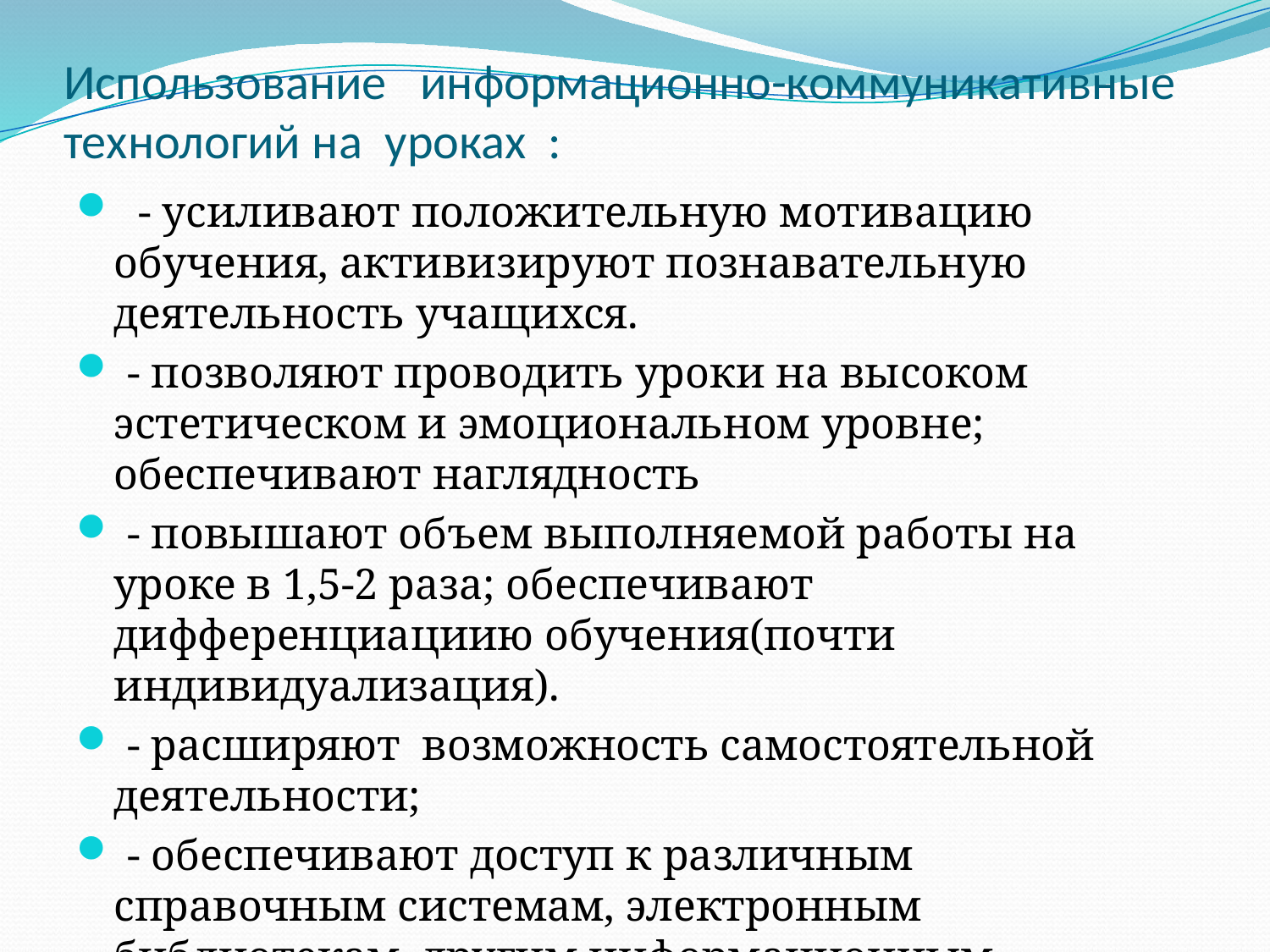

# Использование   информационно-коммуникативные технологий на  уроках  :
  - усиливают положительную мотивацию обучения, активизируют познавательную деятельность учащихся.
 - позволяют проводить уроки на высоком эстетическом и эмоциональном уровне; обеспечивают наглядность
 - повышают объем выполняемой работы на уроке в 1,5-2 раза; обеспечивают  дифференциациию обучения(почти индивидуализация).
 - расширяют  возможность самостоятельной деятельности;
 - обеспечивают доступ к различным справочным системам, электронным библиотекам, другим информационным ресурсам.